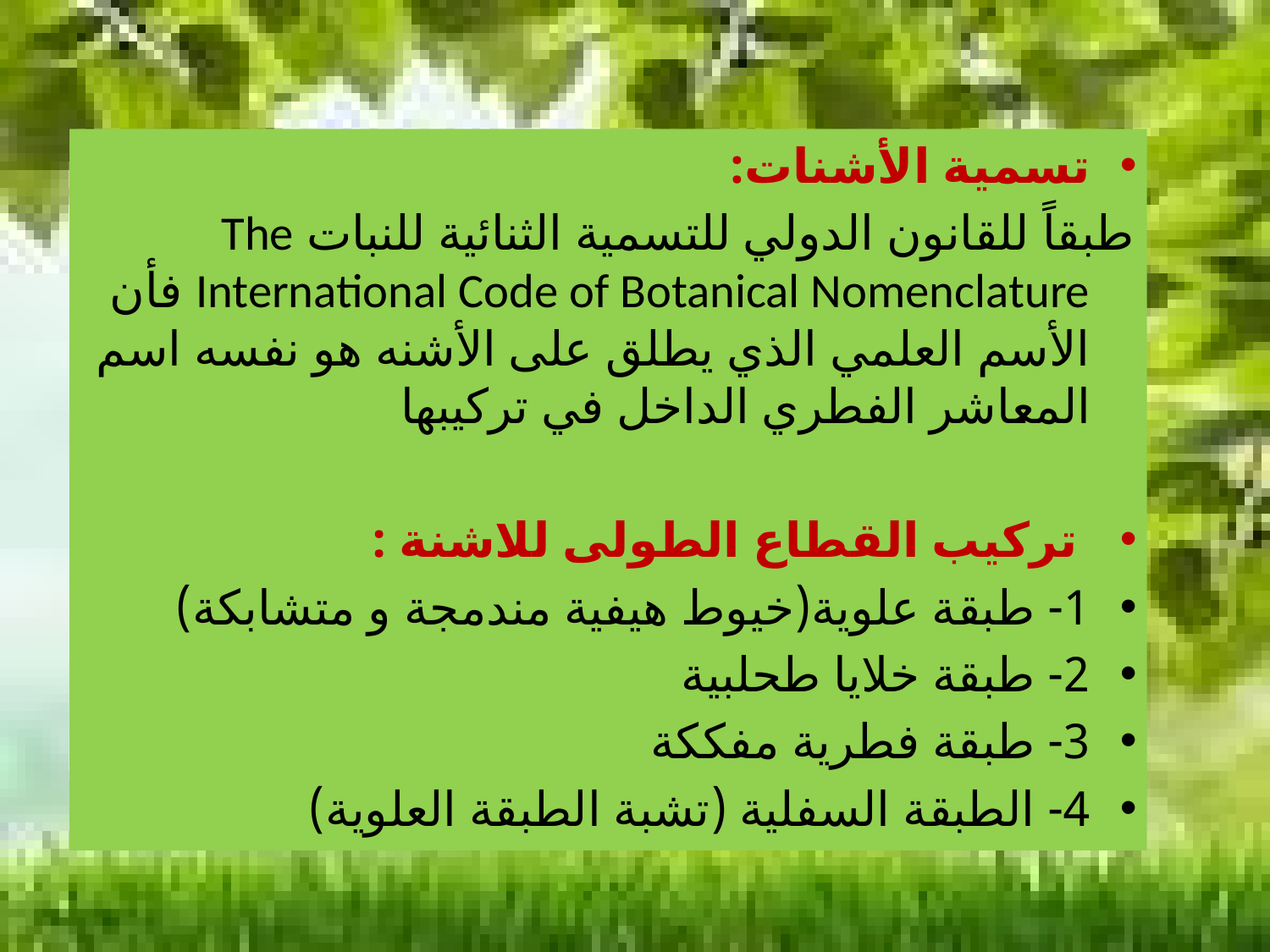

تسمية الأشنات:
طبقاً للقانون الدولي للتسمية الثنائية للنبات The International Code of Botanical Nomenclature فأن الأسم العلمي الذي يطلق على الأشنه هو نفسه اسم المعاشر الفطري الداخل في تركيبها

 تركيب القطاع الطولى للاشنة :
1- طبقة علوية(خيوط هيفية مندمجة و متشابكة)
2- طبقة خلايا طحلبية
3- طبقة فطرية مفككة
4- الطبقة السفلية (تشبة الطبقة العلوية)